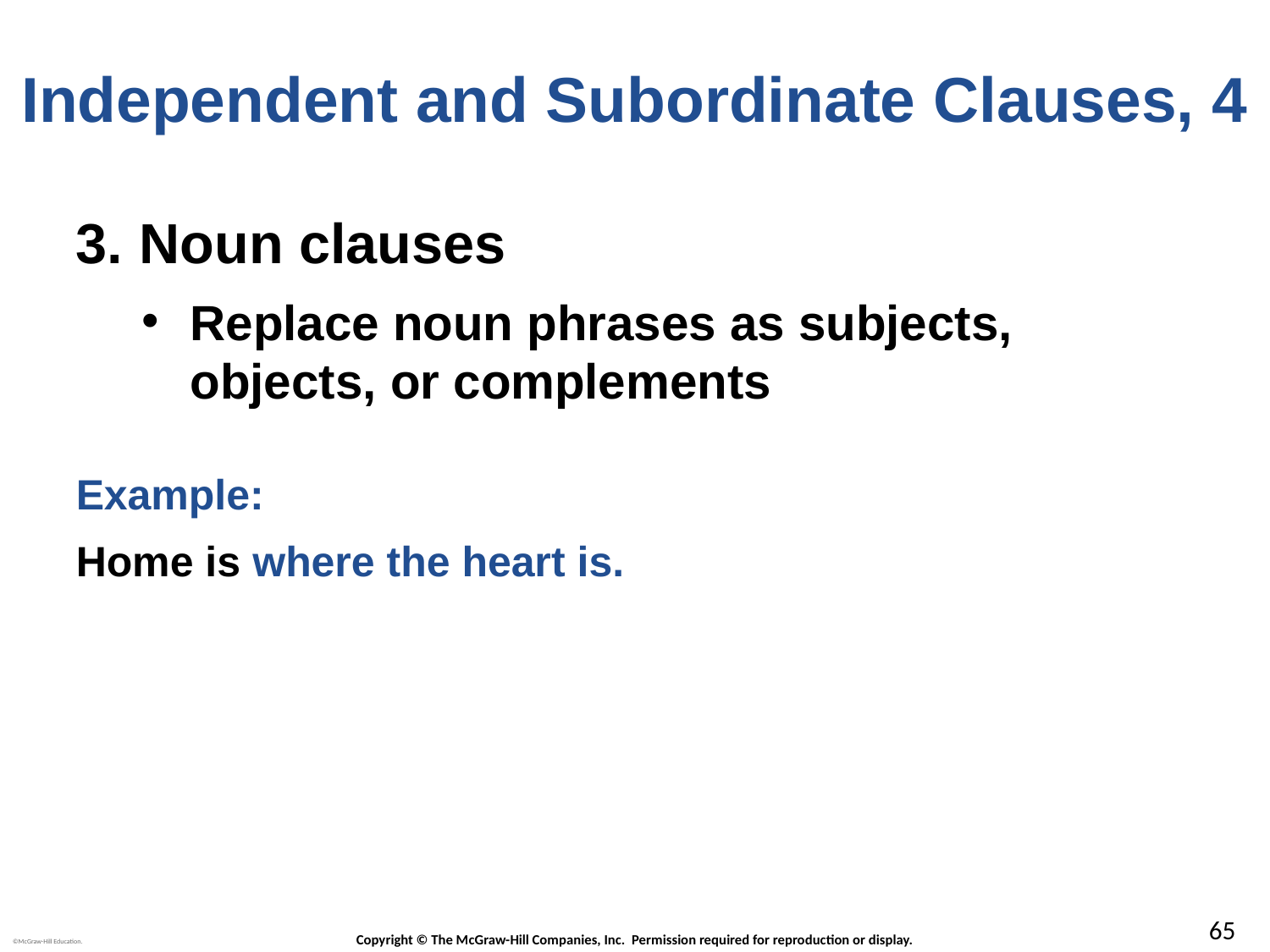

# Independent and Subordinate Clauses, 4
Noun clauses
Replace noun phrases as subjects, objects, or complements
Example:
Home is where the heart is.